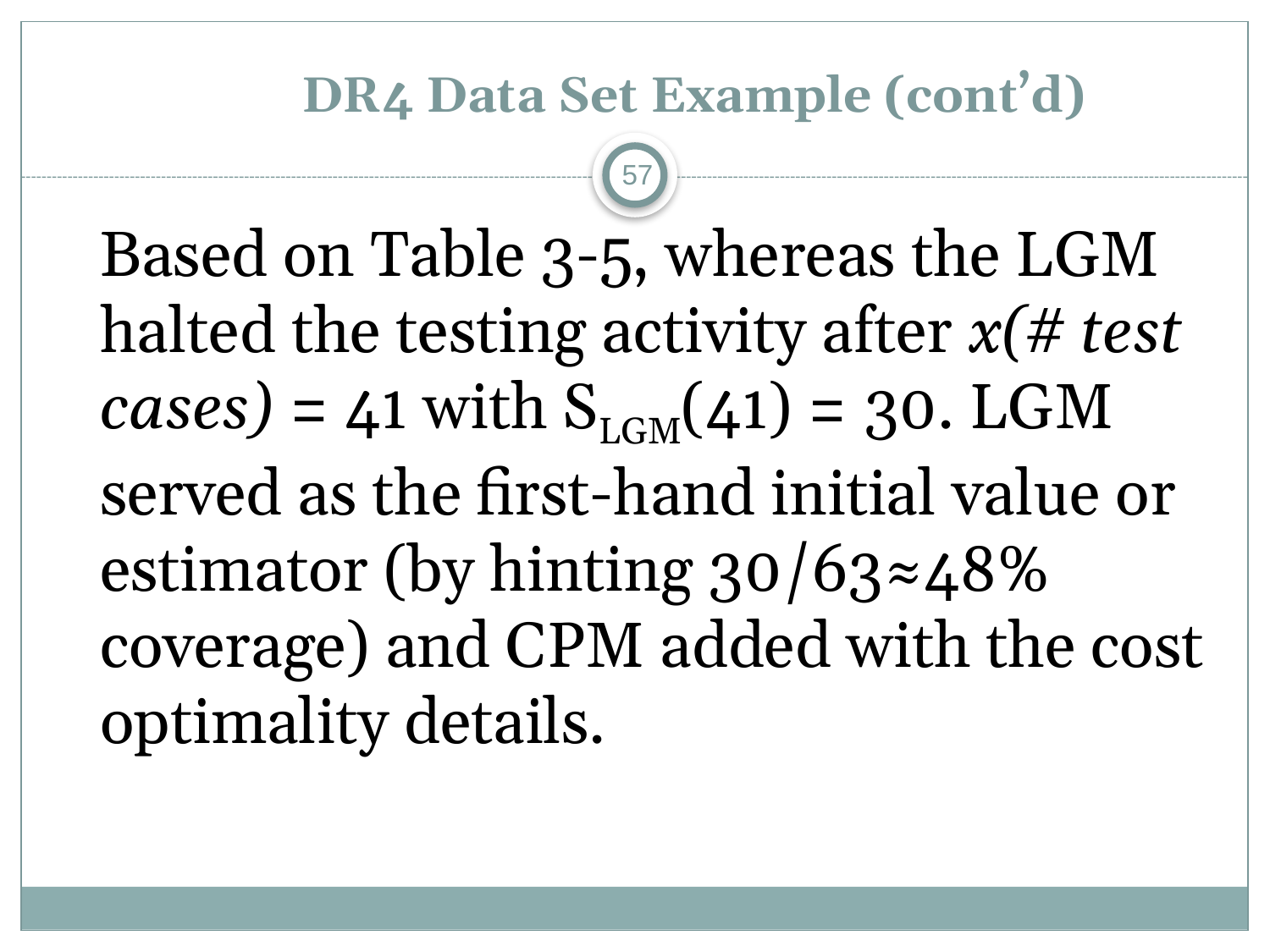

# DR4 Data Set Example (cont’d)
57
Based on Table 3-5, whereas the LGM halted the testing activity after x(# test cases) = 41 with SLGM(41) = 30. LGM served as the first-hand initial value or estimator (by hinting 30/63≈48% coverage) and CPM added with the cost optimality details.